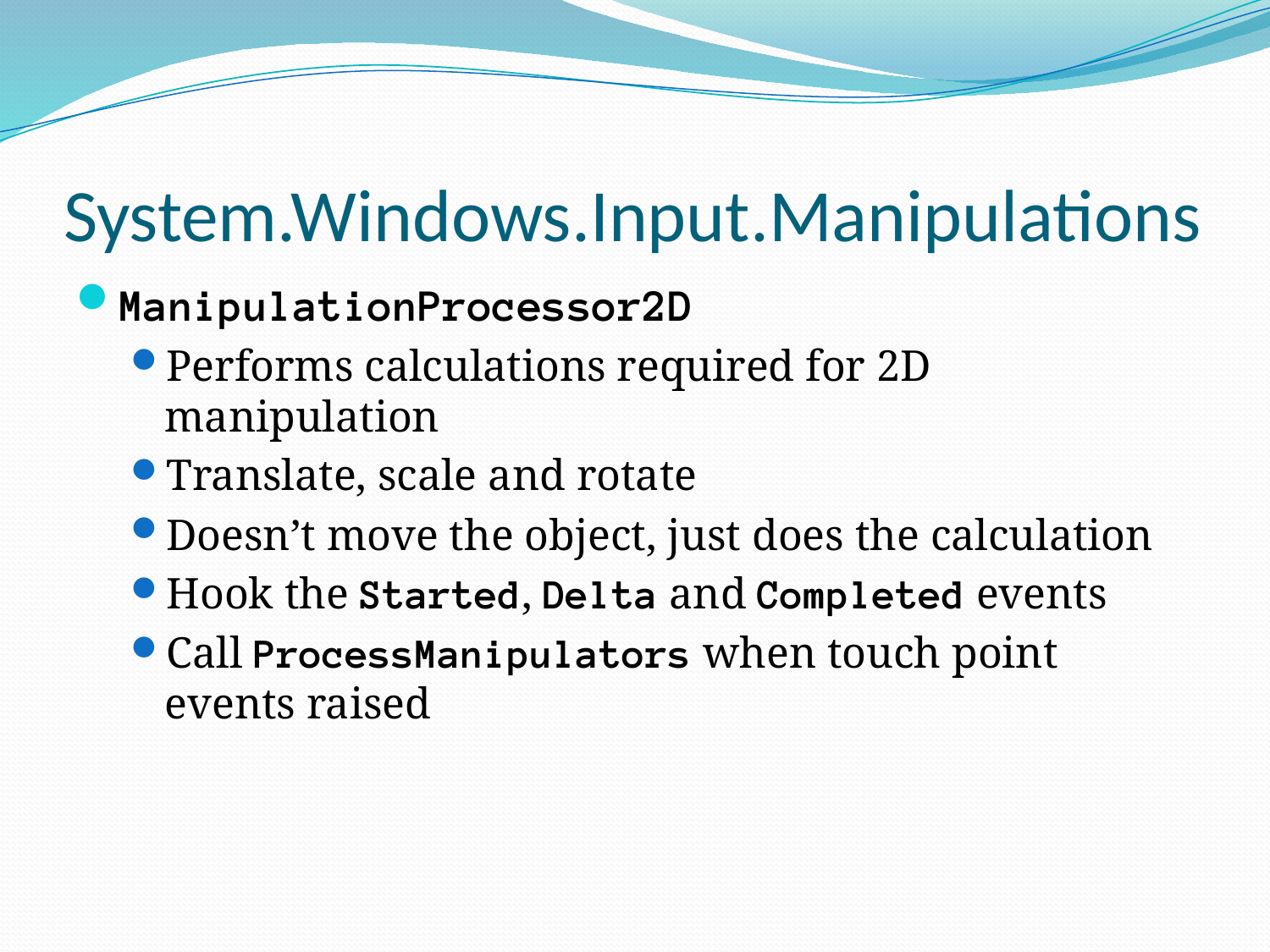

# System.Windows.Input.Manipulations
ManipulationProcessor2D
Performs calculations required for 2D manipulation
Translate, scale and rotate
Doesn’t move the object, just does the calculation
Hook the Started, Delta and Completed events
Call ProcessManipulators when touch point events raised